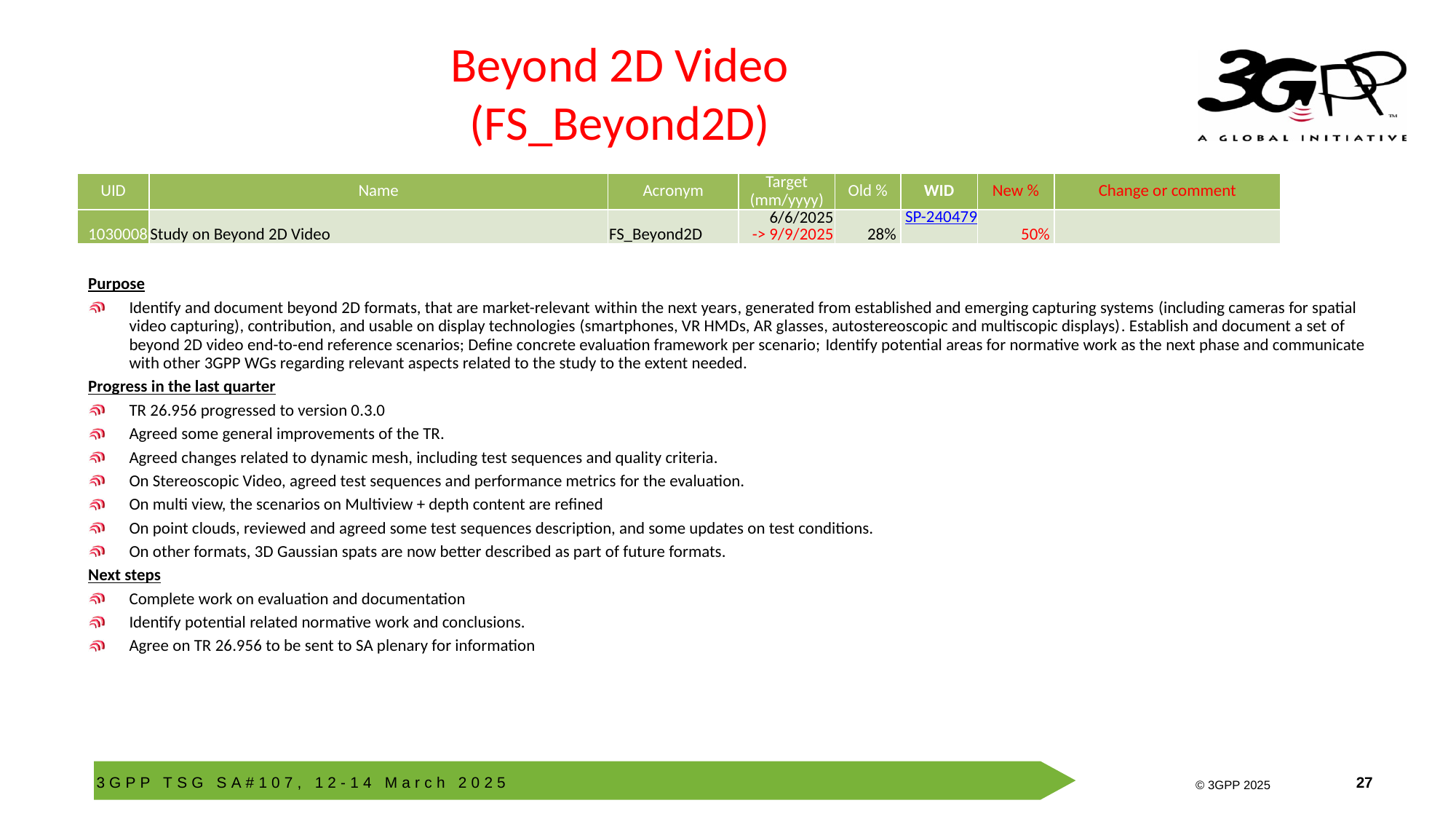

# Beyond 2D Video (FS_Beyond2D)
| UID | Name | Acronym | Target (mm/yyyy) | Old % | WID | New % | Change or comment |
| --- | --- | --- | --- | --- | --- | --- | --- |
| 1030008 | Study on Beyond 2D Video | FS\_Beyond2D | 6/6/2025 -> 9/9/2025 | 28% | SP-240479 | 50% |  |
Purpose
Identify and document beyond 2D formats, that are market-relevant within the next years, generated from established and emerging capturing systems (including cameras for spatial video capturing), contribution, and usable on display technologies (smartphones, VR HMDs, AR glasses, autostereoscopic and multiscopic displays). Establish and document a set of beyond 2D video end-to-end reference scenarios; Define concrete evaluation framework per scenario; Identify potential areas for normative work as the next phase and communicate with other 3GPP WGs regarding relevant aspects related to the study to the extent needed.
Progress in the last quarter
TR 26.956 progressed to version 0.3.0
Agreed some general improvements of the TR.
Agreed changes related to dynamic mesh, including test sequences and quality criteria.
On Stereoscopic Video, agreed test sequences and performance metrics for the evaluation.
On multi view, the scenarios on Multiview + depth content are refined
On point clouds, reviewed and agreed some test sequences description, and some updates on test conditions.
On other formats, 3D Gaussian spats are now better described as part of future formats.
Next steps
Complete work on evaluation and documentation
Identify potential related normative work and conclusions.
Agree on TR 26.956 to be sent to SA plenary for information